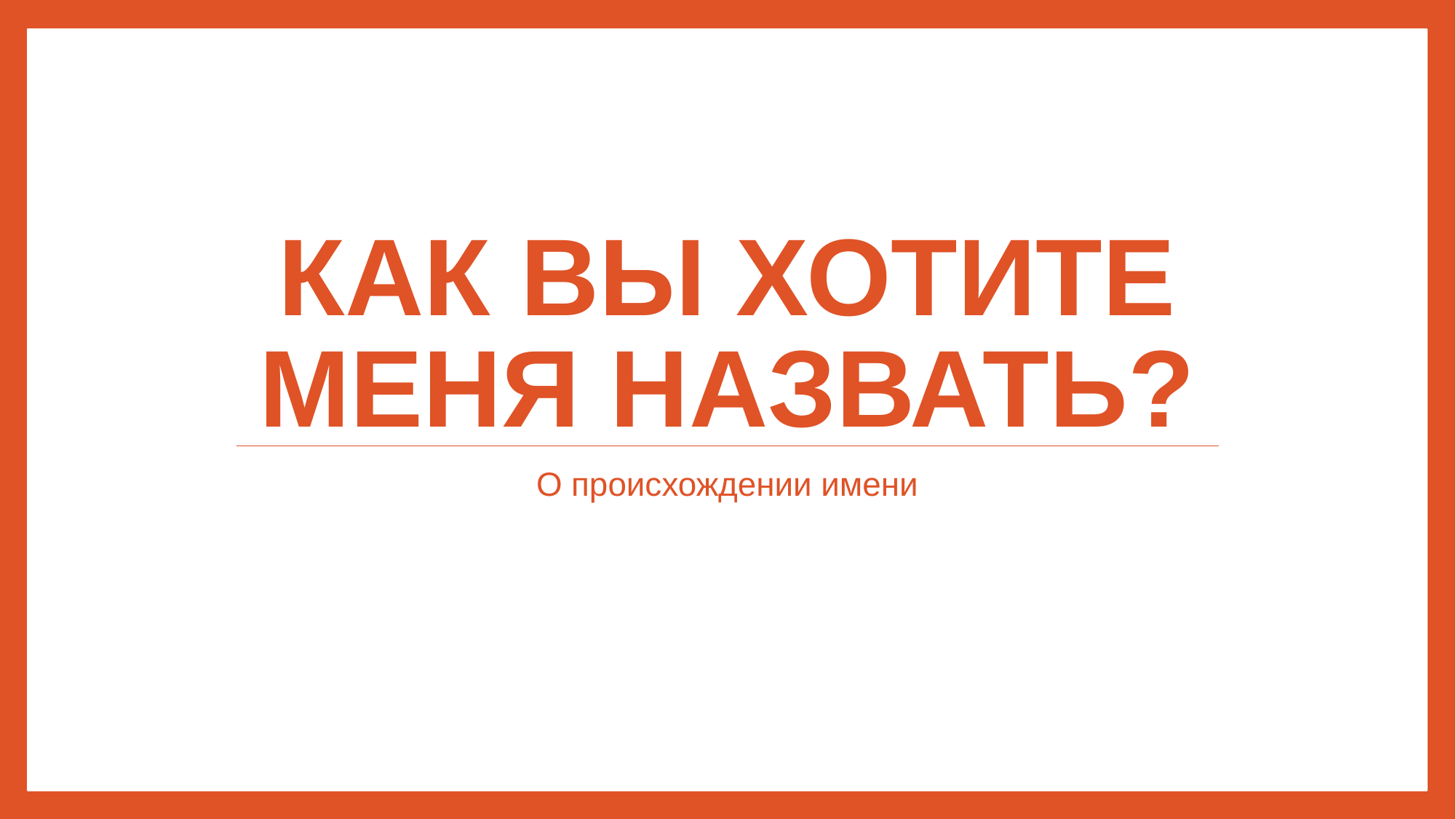

# Как вы хотите меня назвать?
О происхождении имени